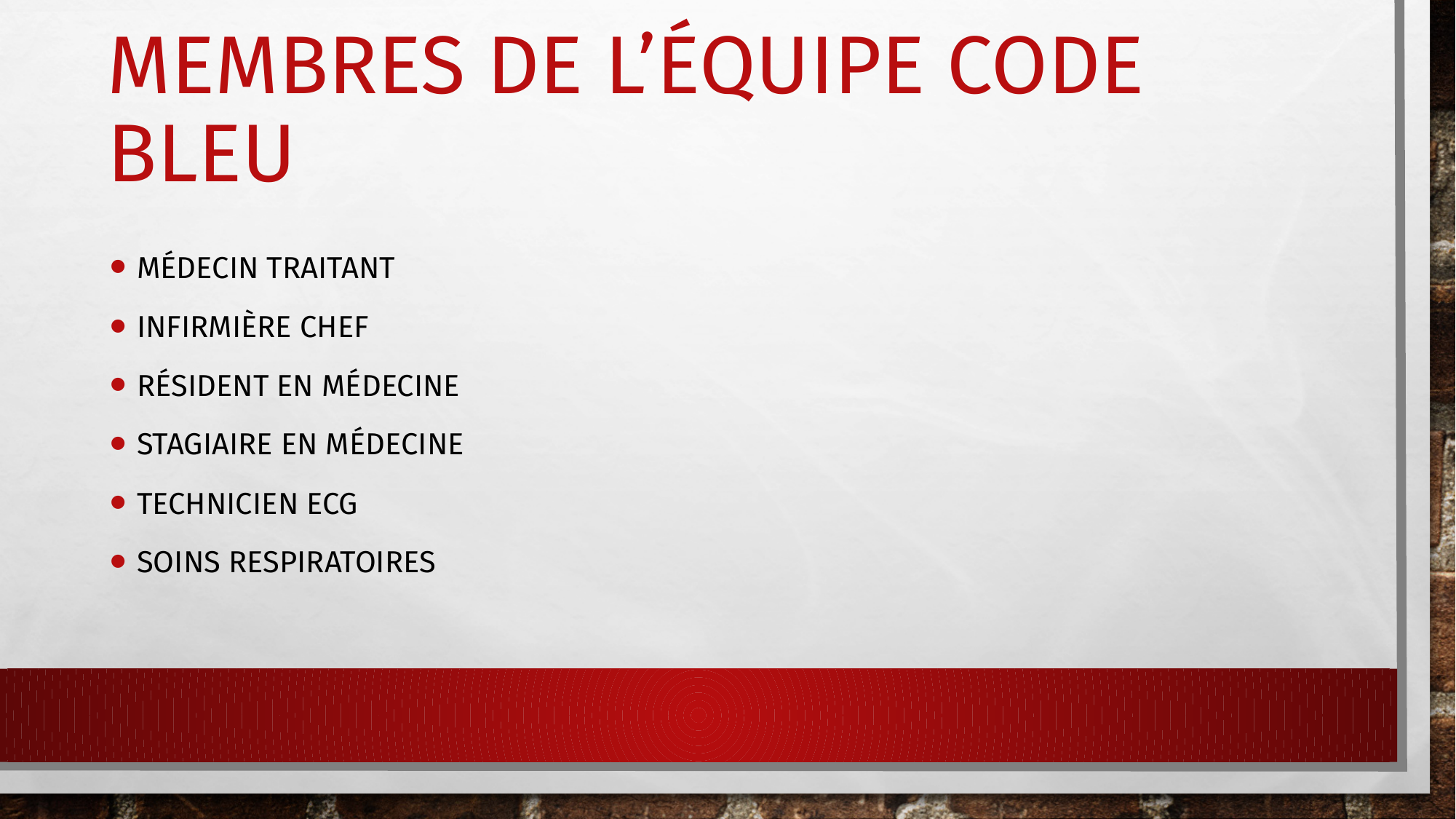

# Membres de l’équipe Code Bleu
Médecin traitant
Infirmière chef
Résident en médecine
Stagiaire en médecine
Technicien ECG
Soins respiratoires